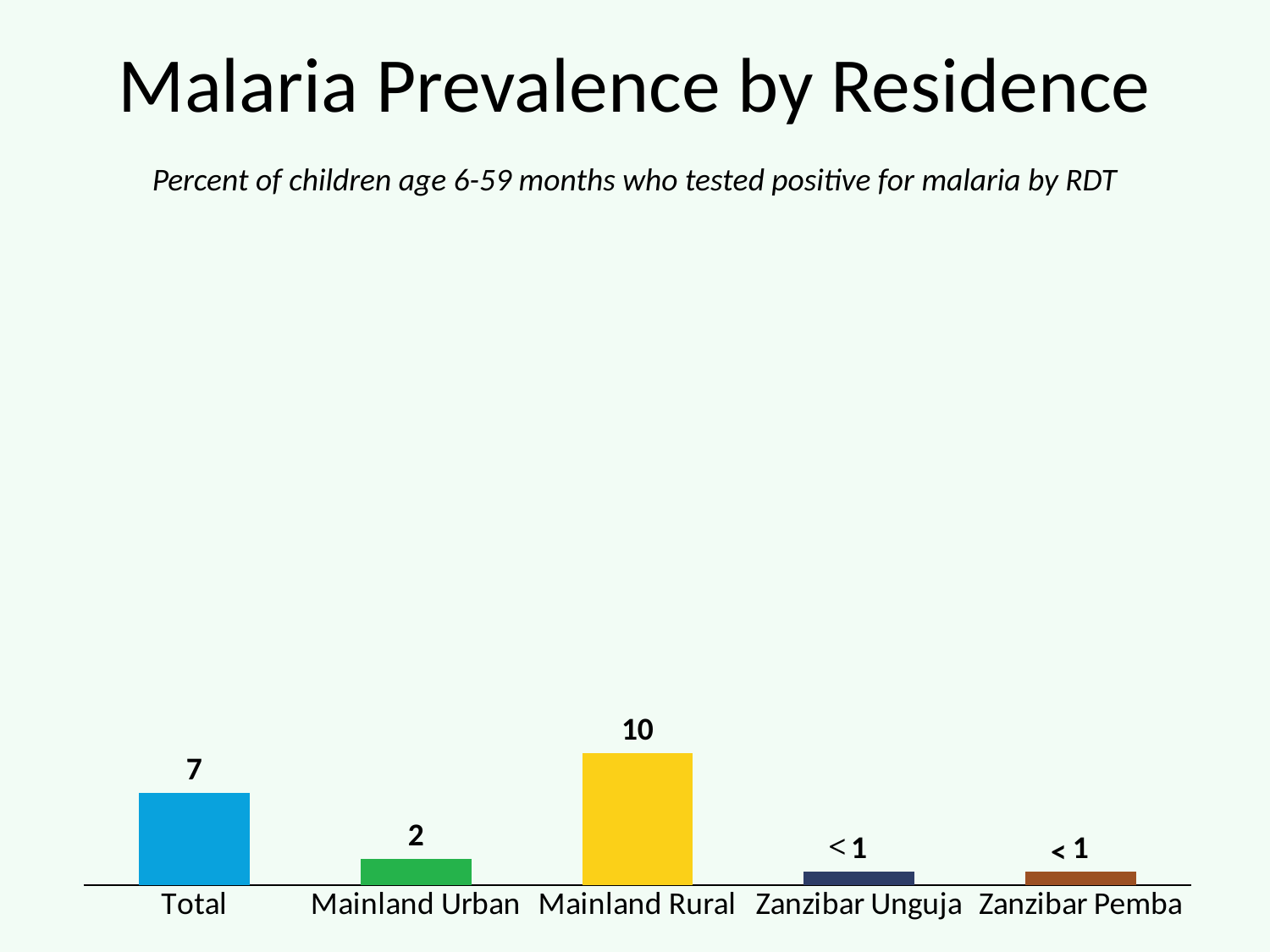

# Malaria Prevalence by Residence
Percent of children age 6-59 months who tested positive for malaria by RDT

### Chart

| Category | Series 1 |
|---|---|
| Total | 7.0 |
| Mainland Urban | 2.0 |
| Mainland Rural | 10.0 |
| Zanzibar Unguja | 1.0 |
| Zanzibar Pemba | 1.0 |
<